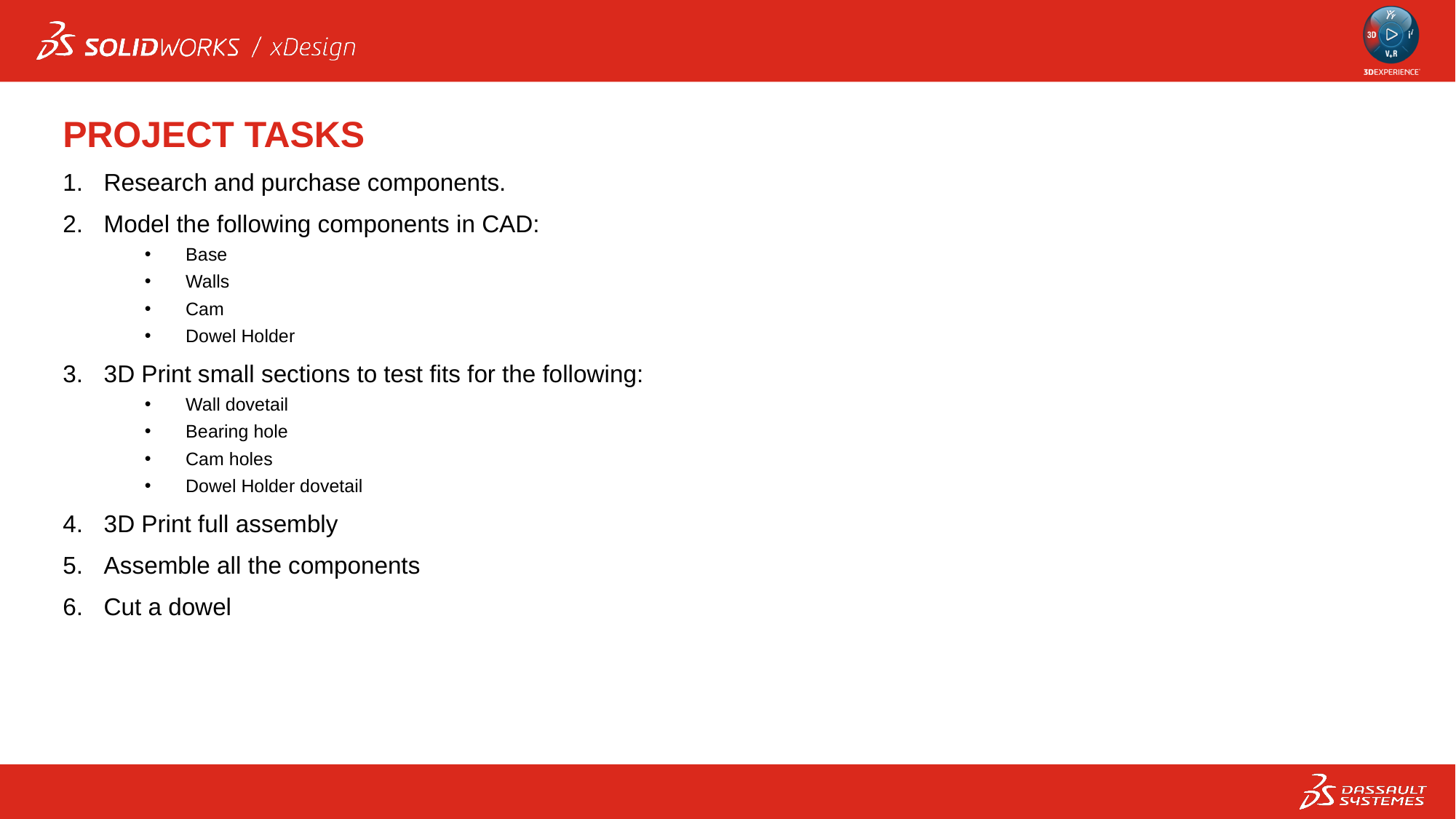

PROJECT TASKS
Research and purchase components.
Model the following components in CAD:
Base
Walls
Cam
Dowel Holder
3D Print small sections to test fits for the following:
Wall dovetail
Bearing hole
Cam holes
Dowel Holder dovetail
3D Print full assembly
Assemble all the components
Cut a dowel